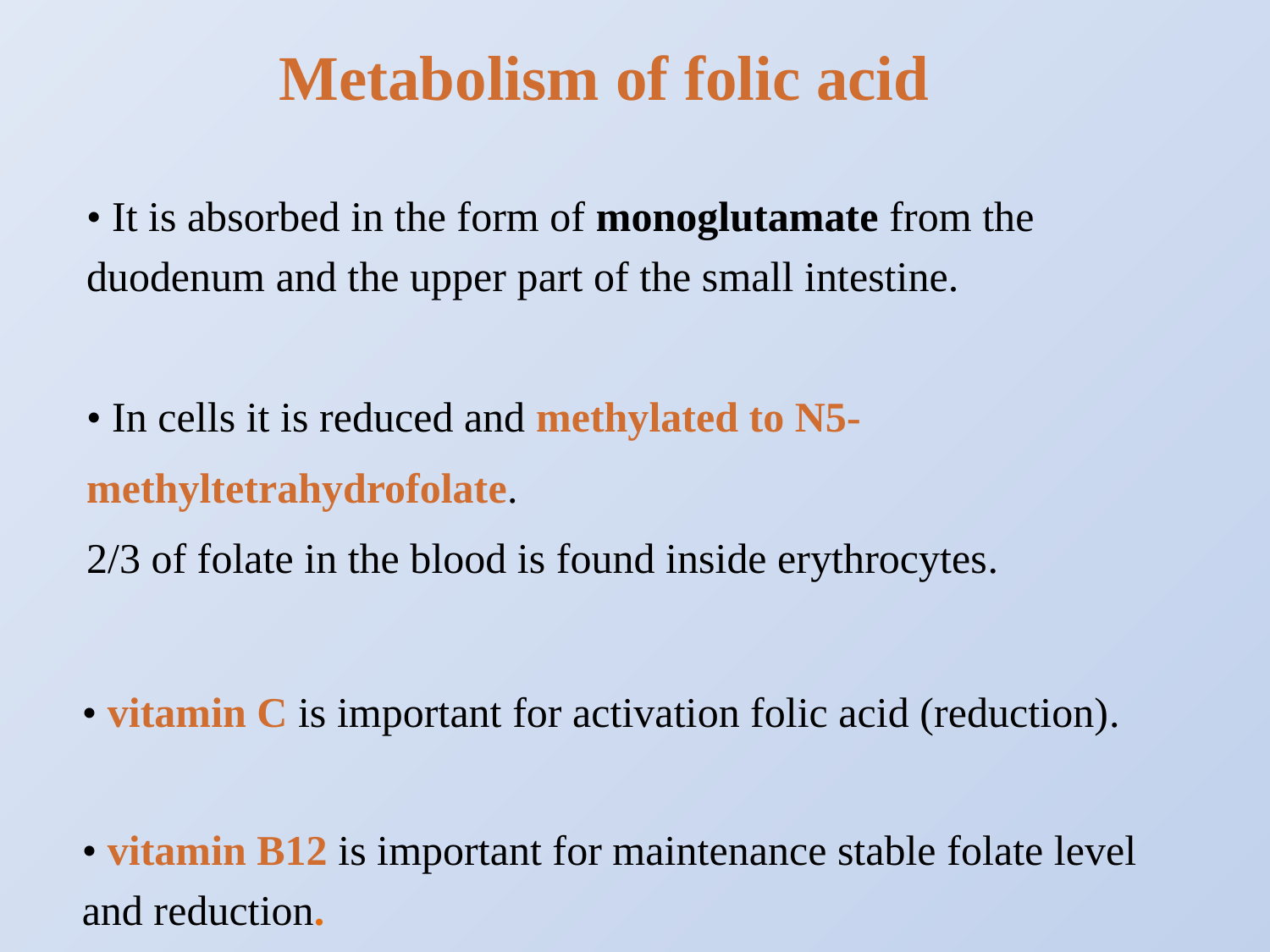

Metabolism of folic acid

• It is absorbed in the form of monoglutamate from the duodenum and the upper part of the small intestine.

• In cells it is reduced and methylated to N5-methyltetrahydrofolate.
2/3 of folate in the blood is found inside erythrocytes.

• vitamin C is important for activation folic acid (reduction).

• vitamin B12 is important for maintenance stable folate level and reduction.